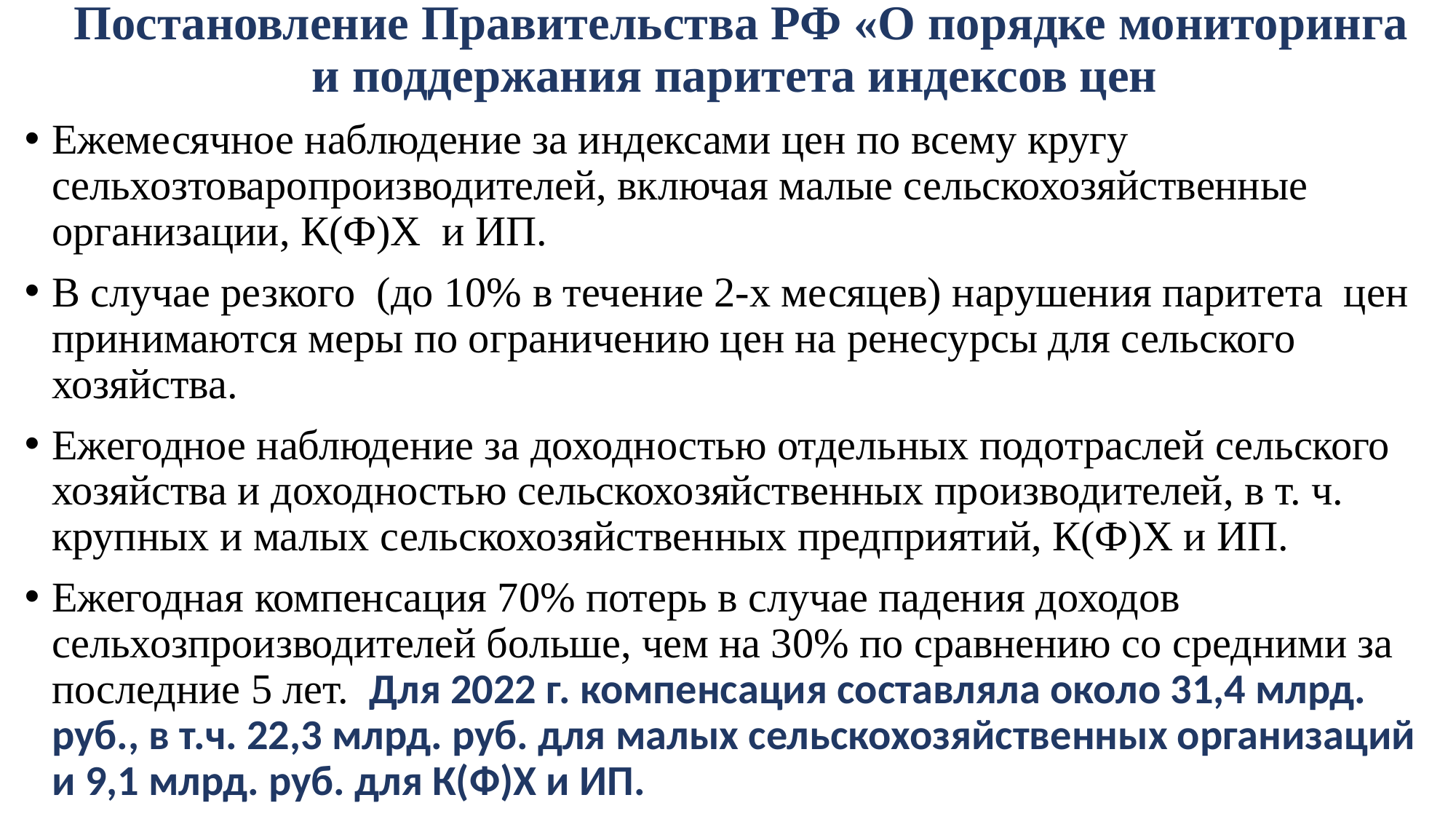

# Постановление Правительства РФ «О порядке мониторинга и поддержания паритета индексов цен
Ежемесячное наблюдение за индексами цен по всему кругу сельхозтоваропроизводителей, включая малые сельскохозяйственные организации, К(Ф)Х  и ИП.
В случае резкого  (до 10% в течение 2-х месяцев) нарушения паритета  цен принимаются меры по ограничению цен на ренесурсы для сельского хозяйства.
Ежегодное наблюдение за доходностью отдельных подотраслей сельского хозяйства и доходностью сельскохозяйственных производителей, в т. ч. крупных и малых сельскохозяйственных предприятий, К(Ф)Х и ИП.
Ежегодная компенсация 70% потерь в случае падения доходов сельхозпроизводителей больше, чем на 30% по сравнению со средними за последние 5 лет.  Для 2022 г. компенсация составляла около 31,4 млрд. руб., в т.ч. 22,3 млрд. руб. для малых сельскохозяйственных организаций и 9,1 млрд. руб. для К(Ф)Х и ИП.